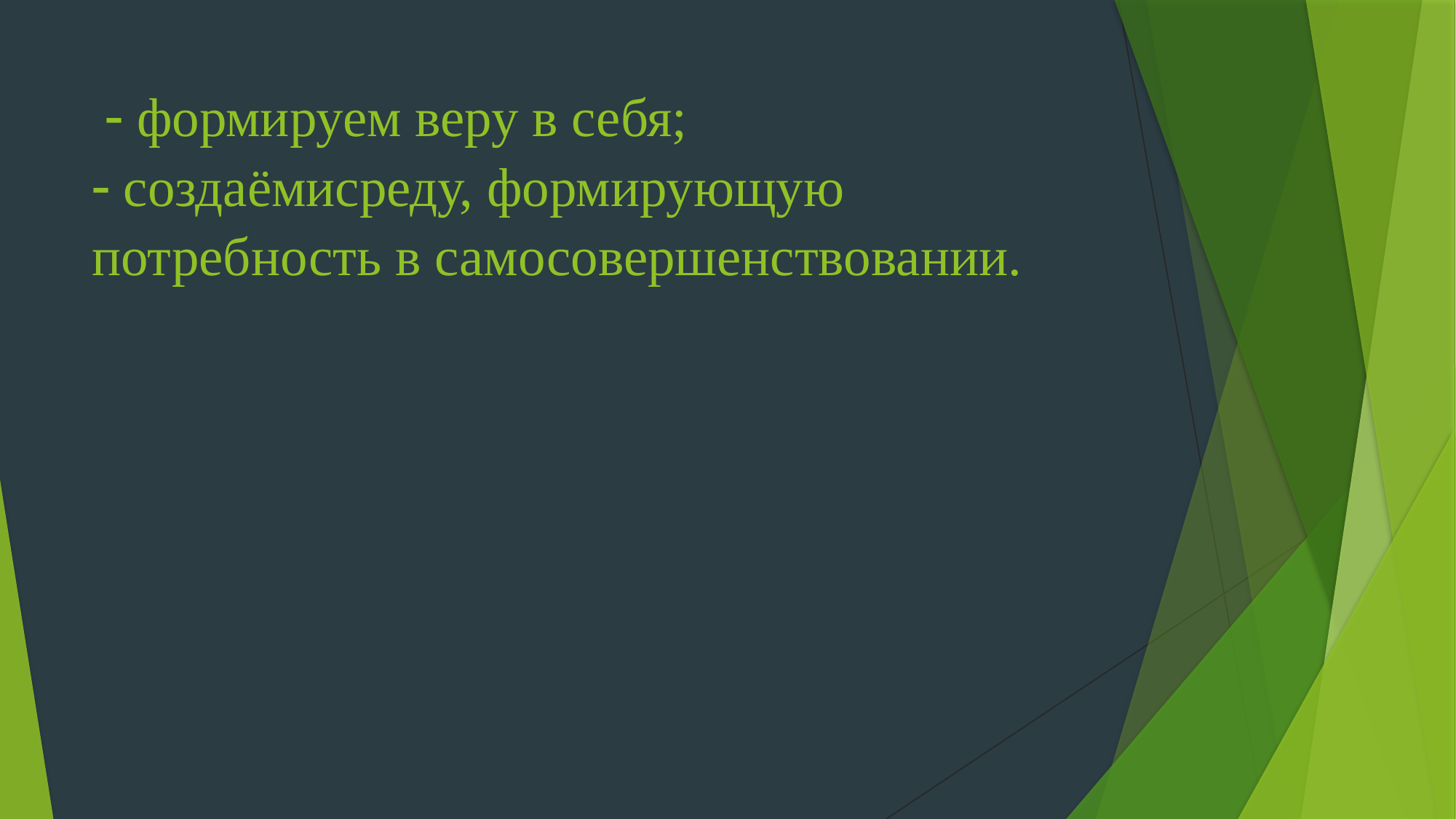

# − формируем веру в себя; − создаёмисреду, формирующую потребность в самосовершенствовании.